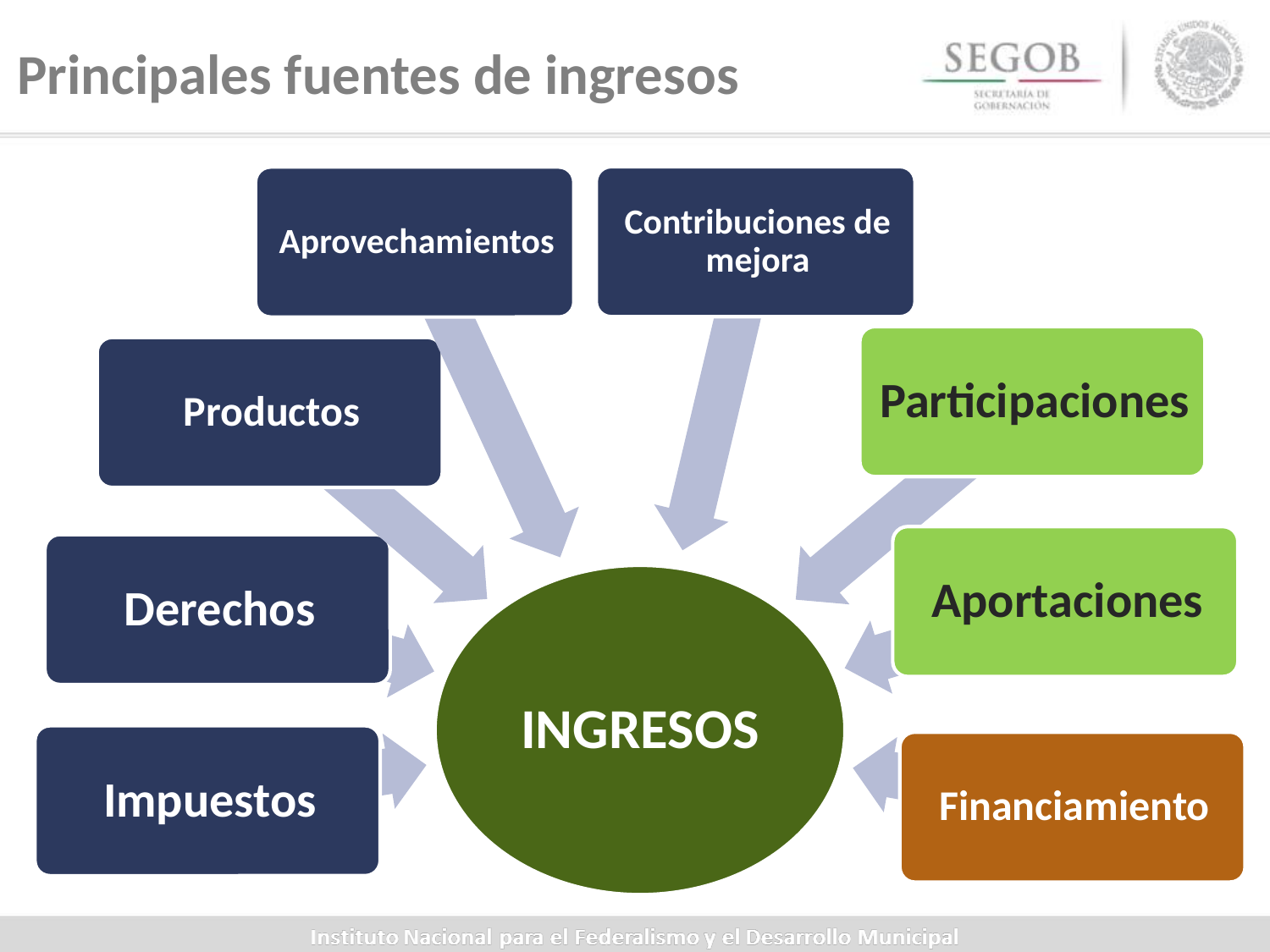

# Principales fuentes de ingresos
INGRESOS
Impuestos
Derechos
Productos
Aprovechamientos
Contribuciones de mejora
Participaciones
Aportaciones
Financiamiento